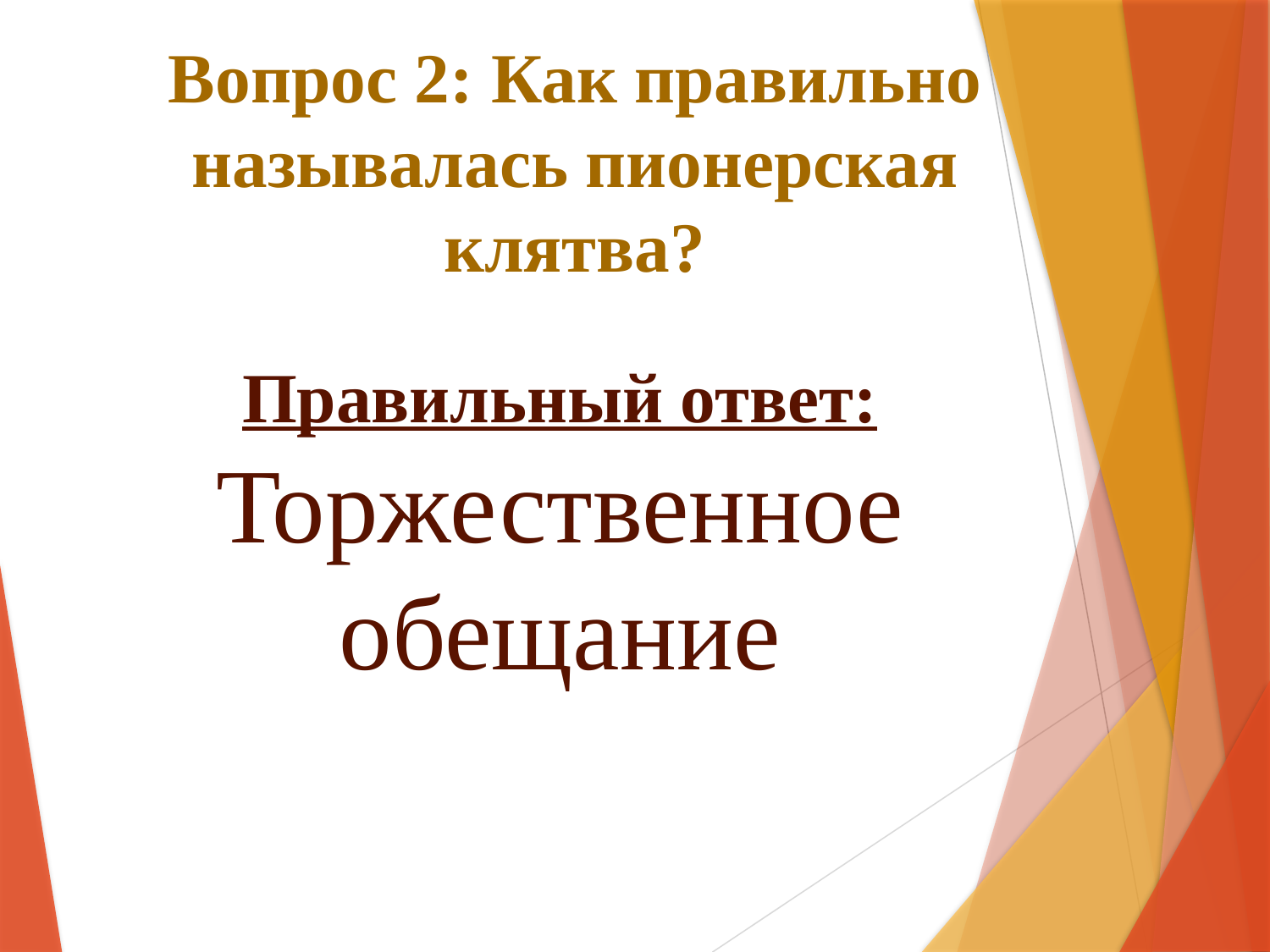

# Вопрос 2: Как правильно называлась пионерская клятва?
Правильный ответ:
Торжественное обещание